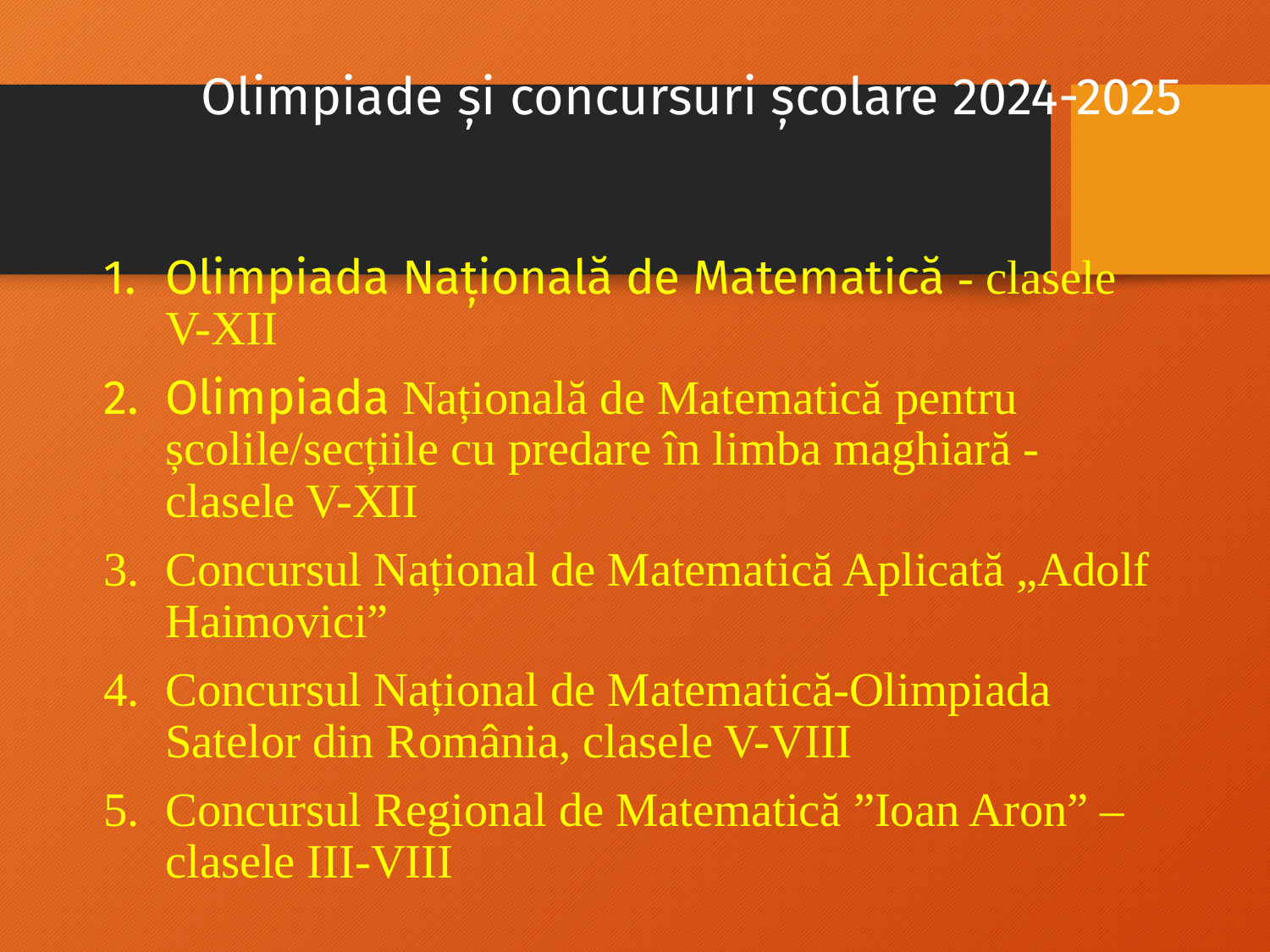

# Olimpiade și concursuri școlare 2024-2025
Olimpiada Națională de Matematică - clasele V-XII
Olimpiada Națională de Matematică pentru școlile/secțiile cu predare în limba maghiară - clasele V-XII
Concursul Național de Matematică Aplicată „Adolf Haimovici”
Concursul Național de Matematică-Olimpiada Satelor din România, clasele V-VIII
Concursul Regional de Matematică ”Ioan Aron” – clasele III-VIII